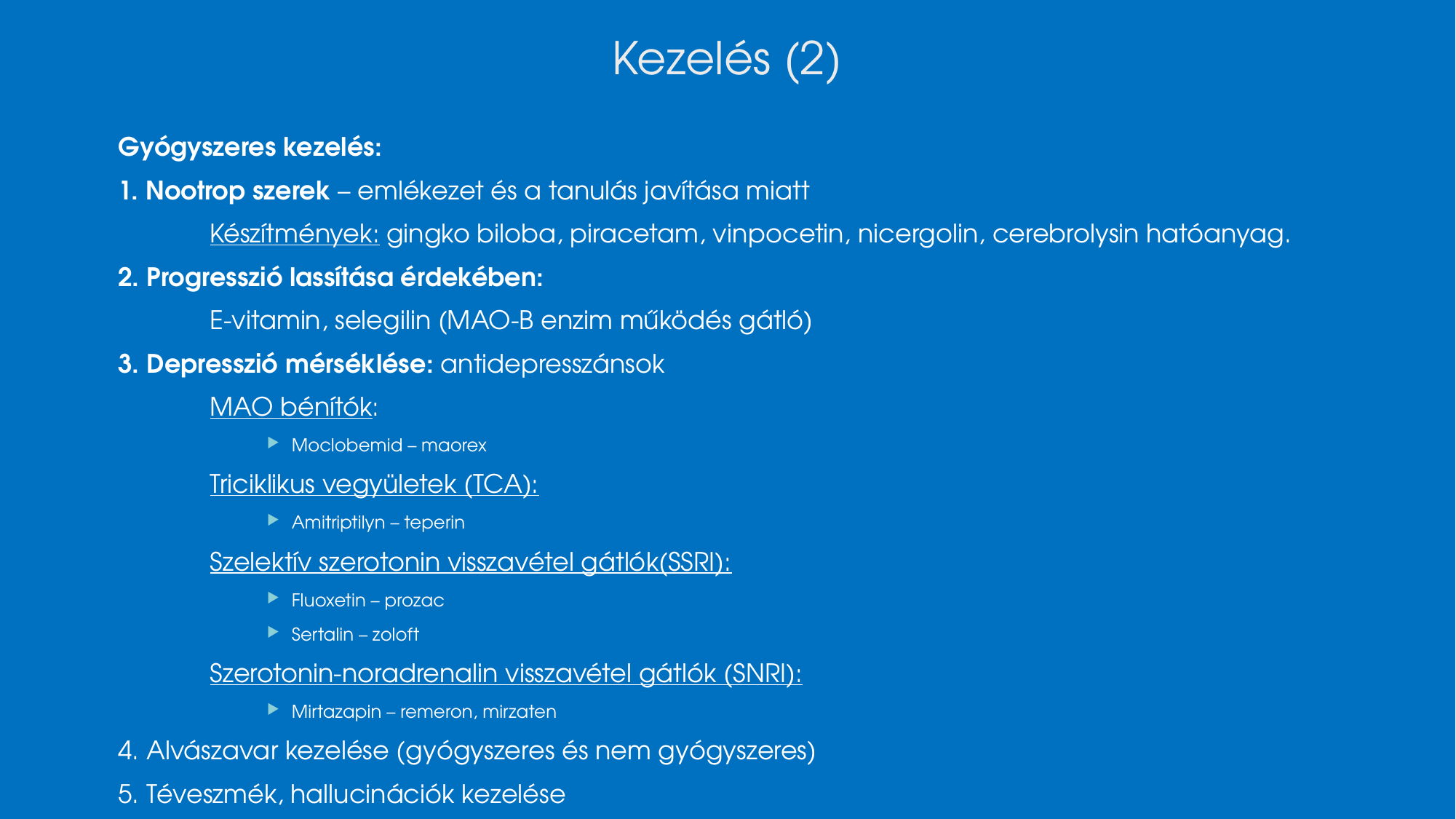

# Kezelés (2)
23
Gyógyszeres kezelés:
1. Nootrop szerek – emlékezet és a tanulás javítása miatt
	Készítmények: gingko biloba, piracetam, vinpocetin, nicergolin, cerebrolysin hatóanyag.
2. Progresszió lassítása érdekében:
	E-vitamin, selegilin (MAO-B enzim működés gátló)
3. Depresszió mérséklése: antidepresszánsok
	MAO bénítók:
Moclobemid – maorex
	Triciklikus vegyületek (TCA):
Amitriptilyn – teperin
	Szelektív szerotonin visszavétel gátlók(SSRI):
Fluoxetin – prozac
Sertalin – zoloft
	Szerotonin-noradrenalin visszavétel gátlók (SNRI):
Mirtazapin – remeron, mirzaten
4. Alvászavar kezelése (gyógyszeres és nem gyógyszeres)
5. Téveszmék, hallucinációk kezelése